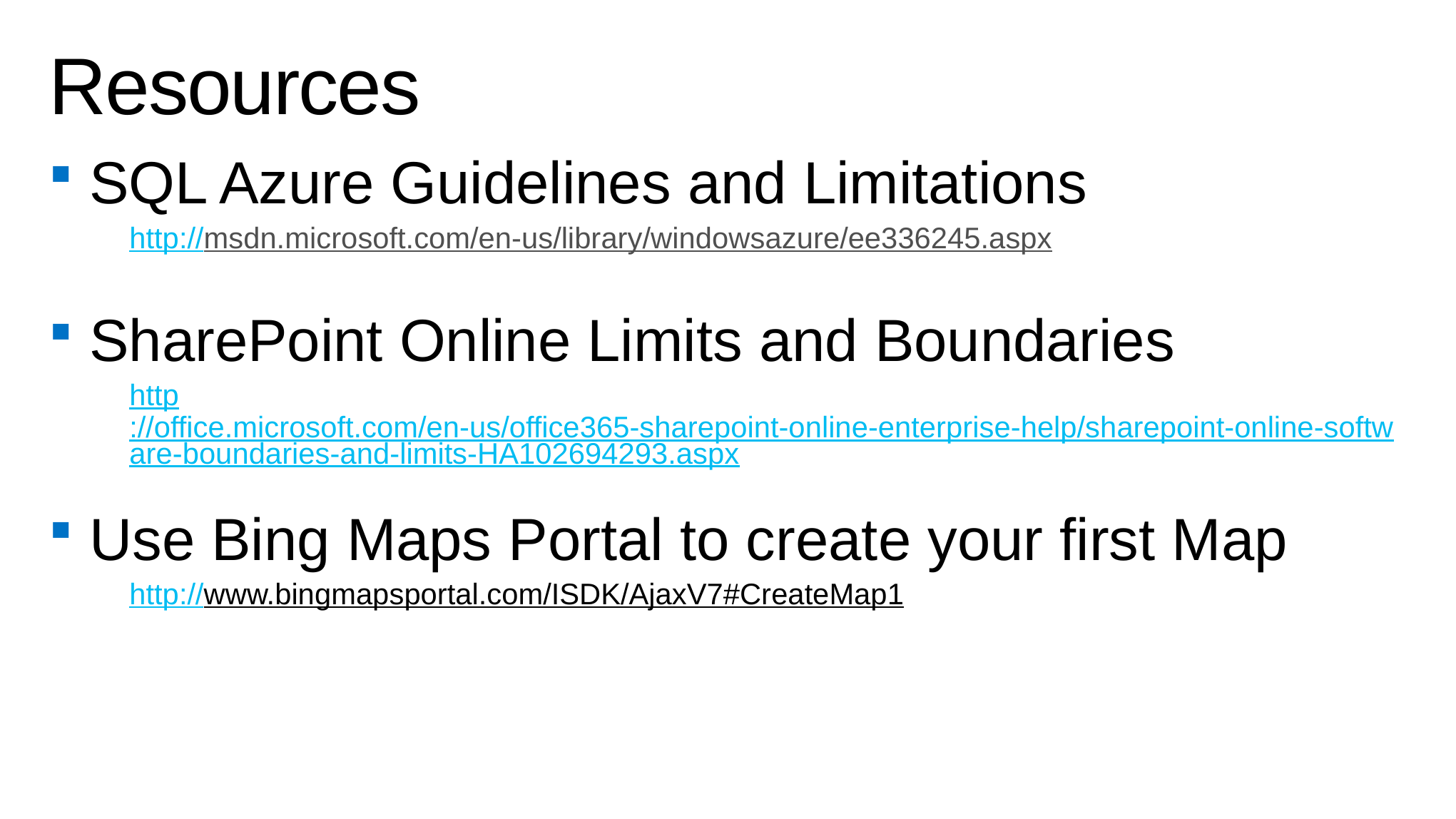

# Resources
SQL Azure Guidelines and Limitations
http://msdn.microsoft.com/en-us/library/windowsazure/ee336245.aspx

SharePoint Online Limits and Boundaries
http://office.microsoft.com/en-us/office365-sharepoint-online-enterprise-help/sharepoint-online-software-boundaries-and-limits-HA102694293.aspx

Use Bing Maps Portal to create your first Map
http://www.bingmapsportal.com/ISDK/AjaxV7#CreateMap1